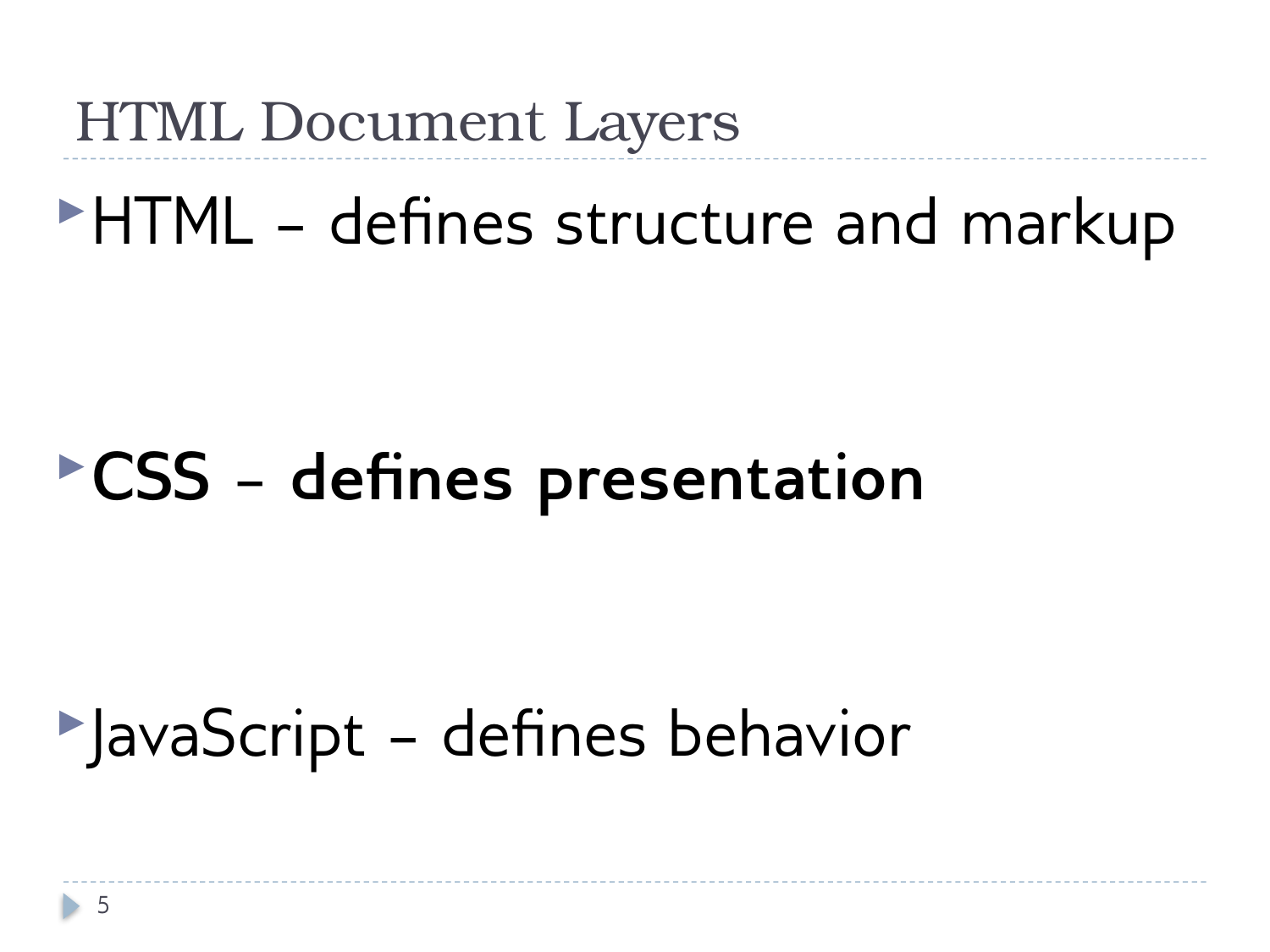

# HTML Document Layers
HTML – defines structure and markup
CSS – defines presentation
JavaScript – defines behavior

5